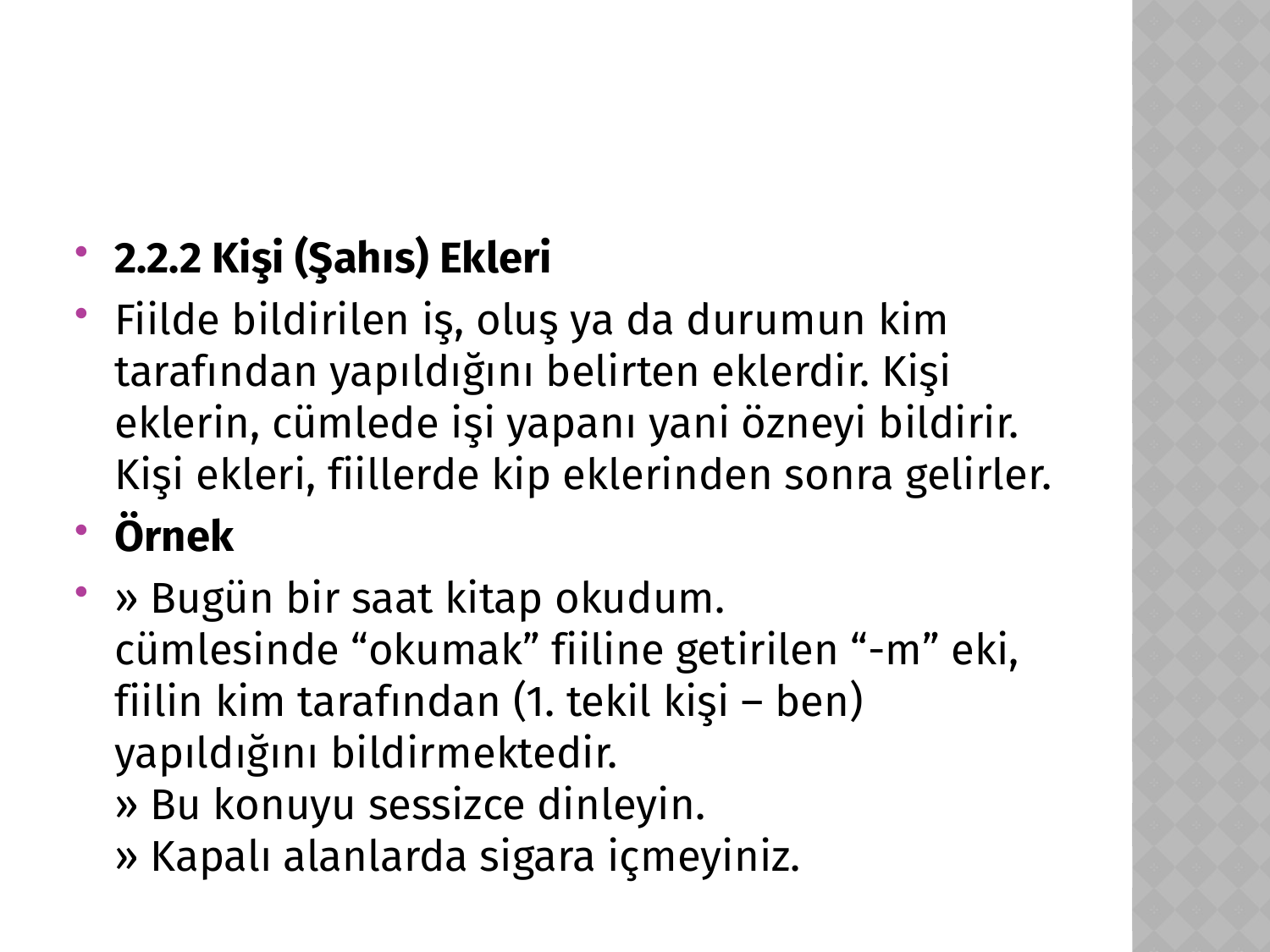

#
2.2.2 Kişi (Şahıs) Ekleri
Fiilde bildirilen iş, oluş ya da durumun kim tarafından yapıldığını belirten eklerdir. Kişi eklerin, cümlede işi yapanı yani özneyi bildirir. Kişi ekleri, fiillerde kip eklerinden sonra gelirler.
Örnek
» Bugün bir saat kitap okudum.
cümlesinde “okumak” fiiline getirilen “-m” eki, fiilin kim tarafından (1. tekil kişi – ben) yapıldığını bildirmektedir.
» Bu konuyu sessizce dinleyin.
» Kapalı alanlarda sigara içmeyiniz.